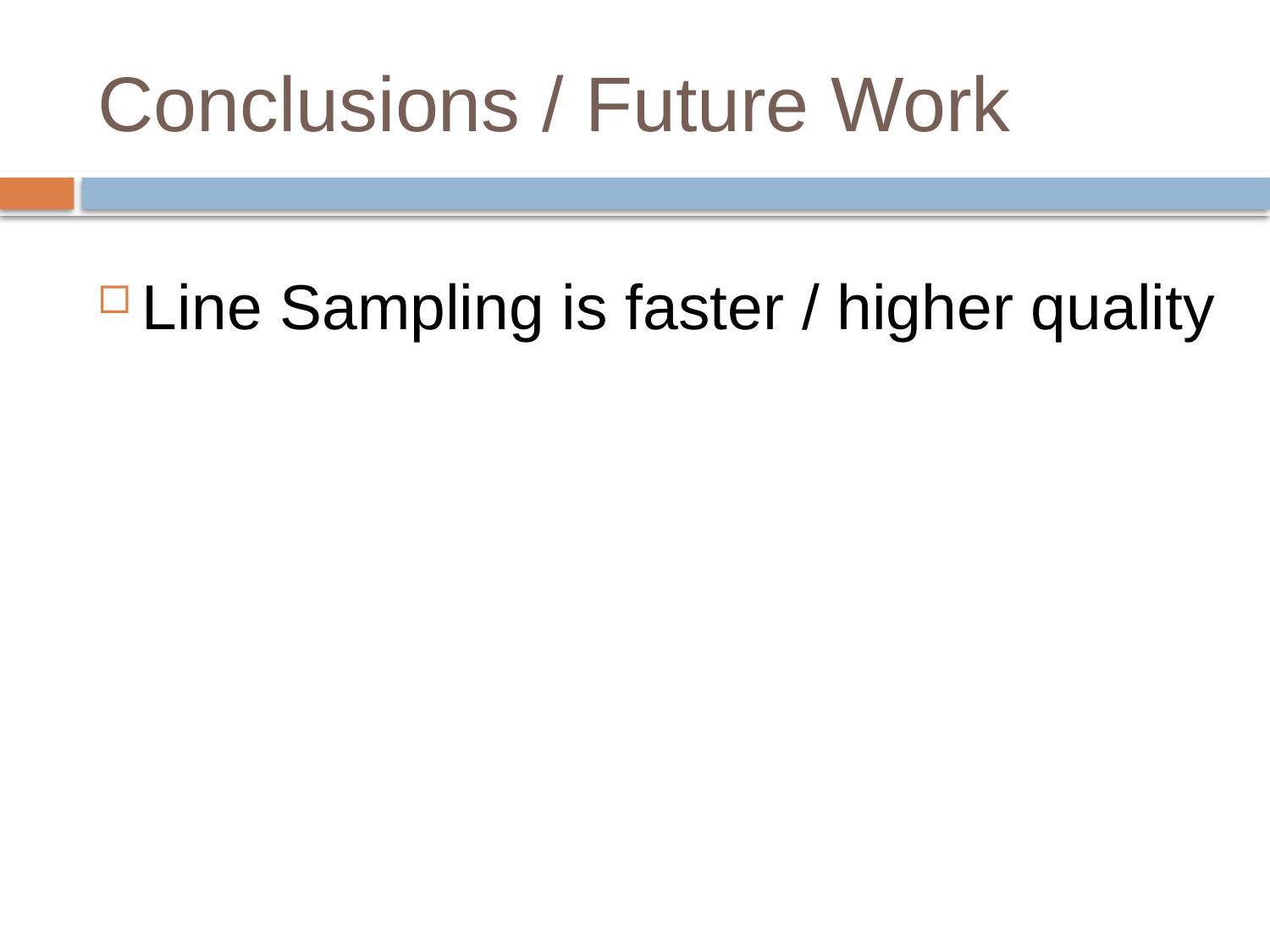

# Conclusions / Future Work
Line Sampling is faster / higher quality